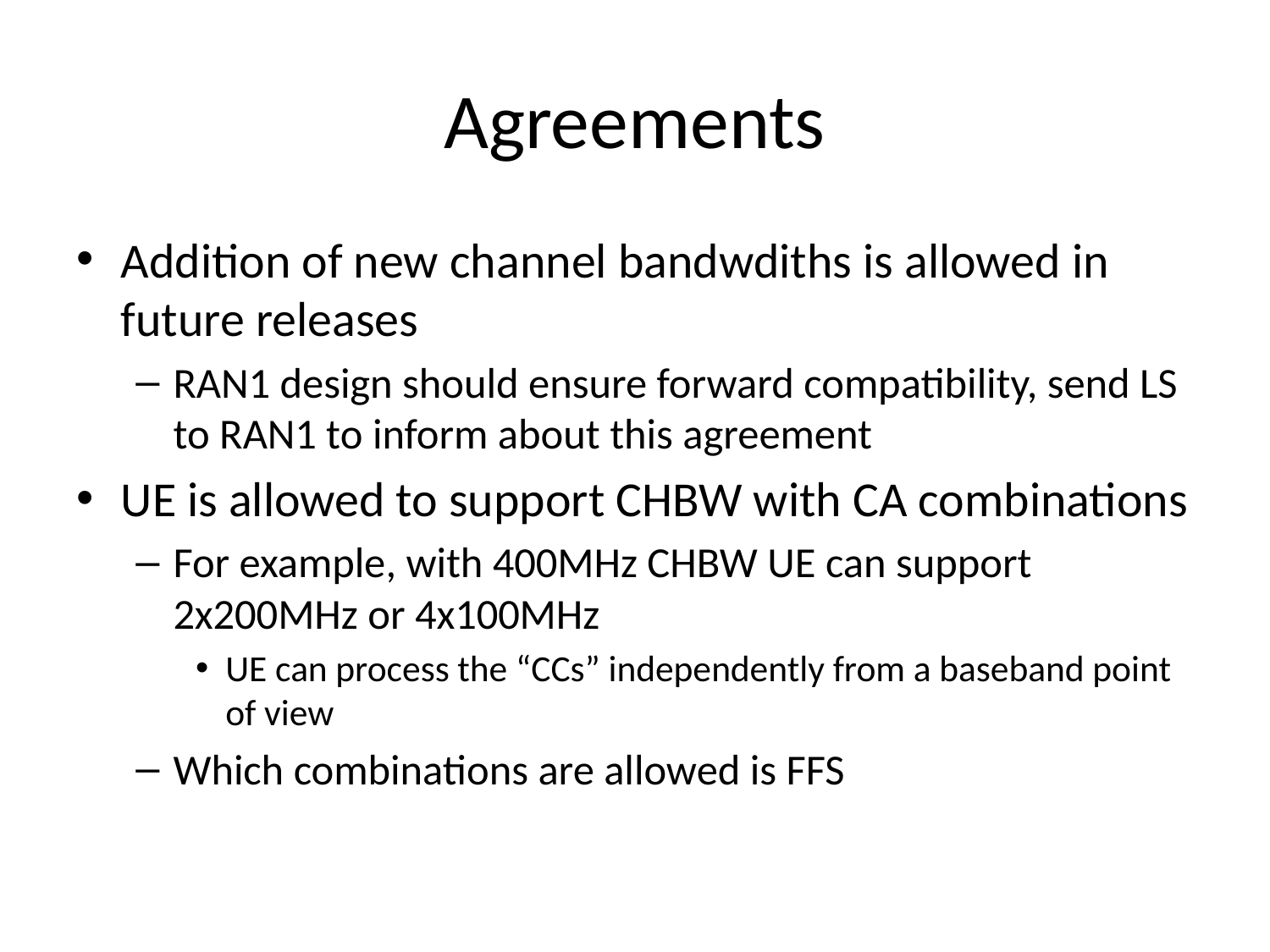

# Agreements
Addition of new channel bandwdiths is allowed in future releases
RAN1 design should ensure forward compatibility, send LS to RAN1 to inform about this agreement
UE is allowed to support CHBW with CA combinations
For example, with 400MHz CHBW UE can support 2x200MHz or 4x100MHz
UE can process the “CCs” independently from a baseband point of view
Which combinations are allowed is FFS